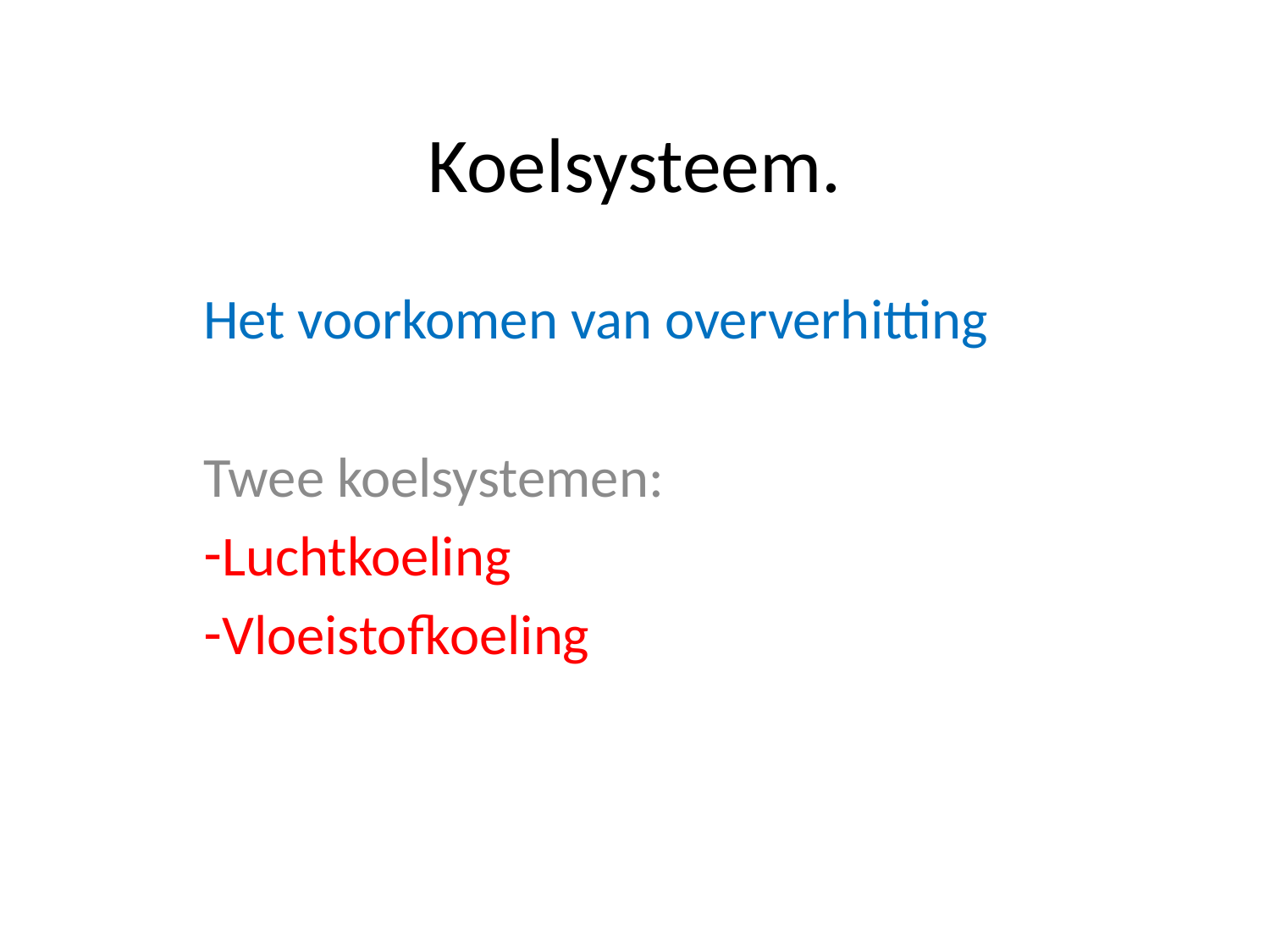

# Koelsysteem.
Het voorkomen van oververhitting

Twee koelsystemen:
Luchtkoeling
Vloeistofkoeling